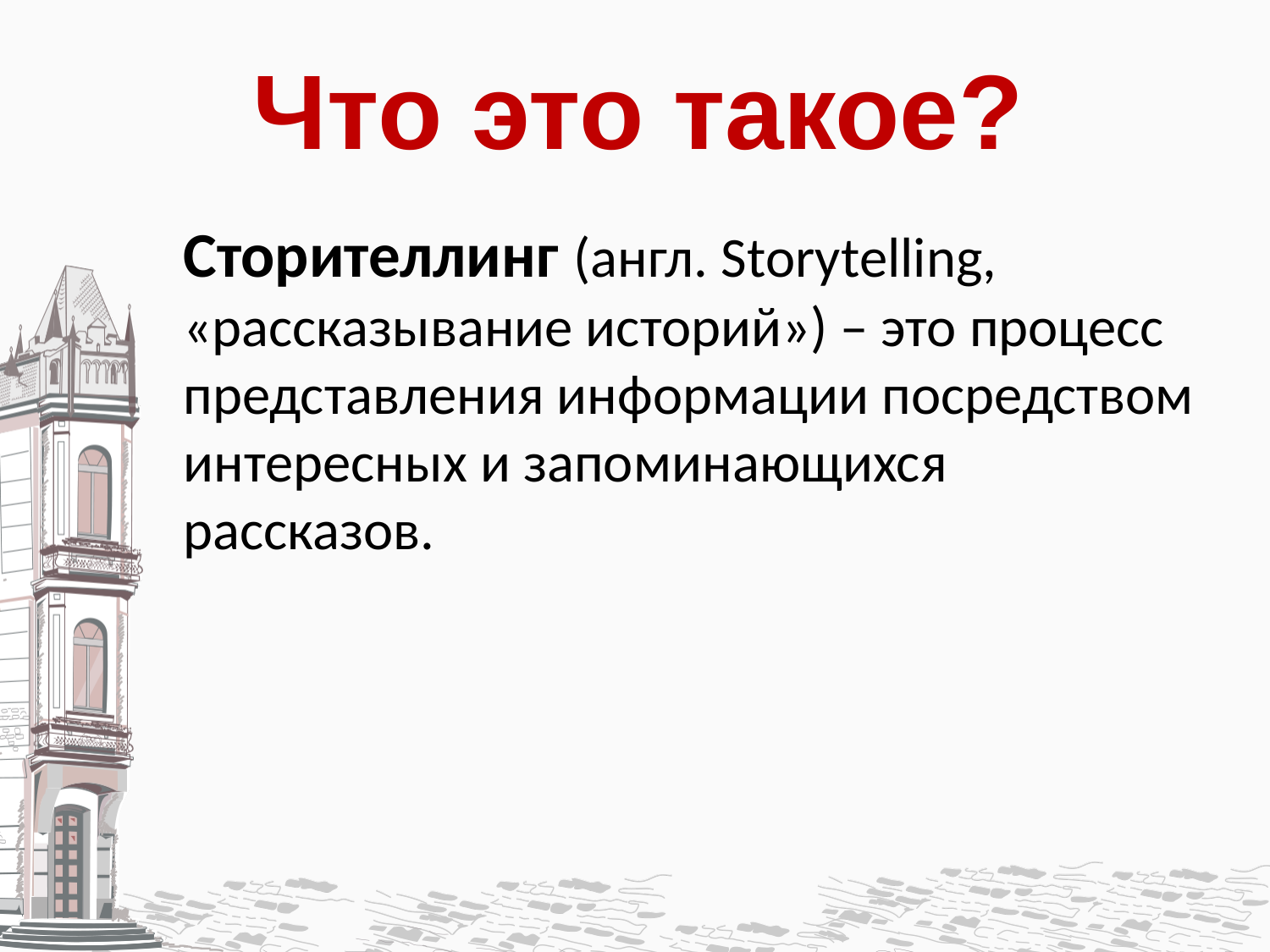

# Что это такое?
Сторителлинг (англ. Storytelling, «рассказывание историй») – это процесс представления информации посредством интересных и запоминающихся рассказов.